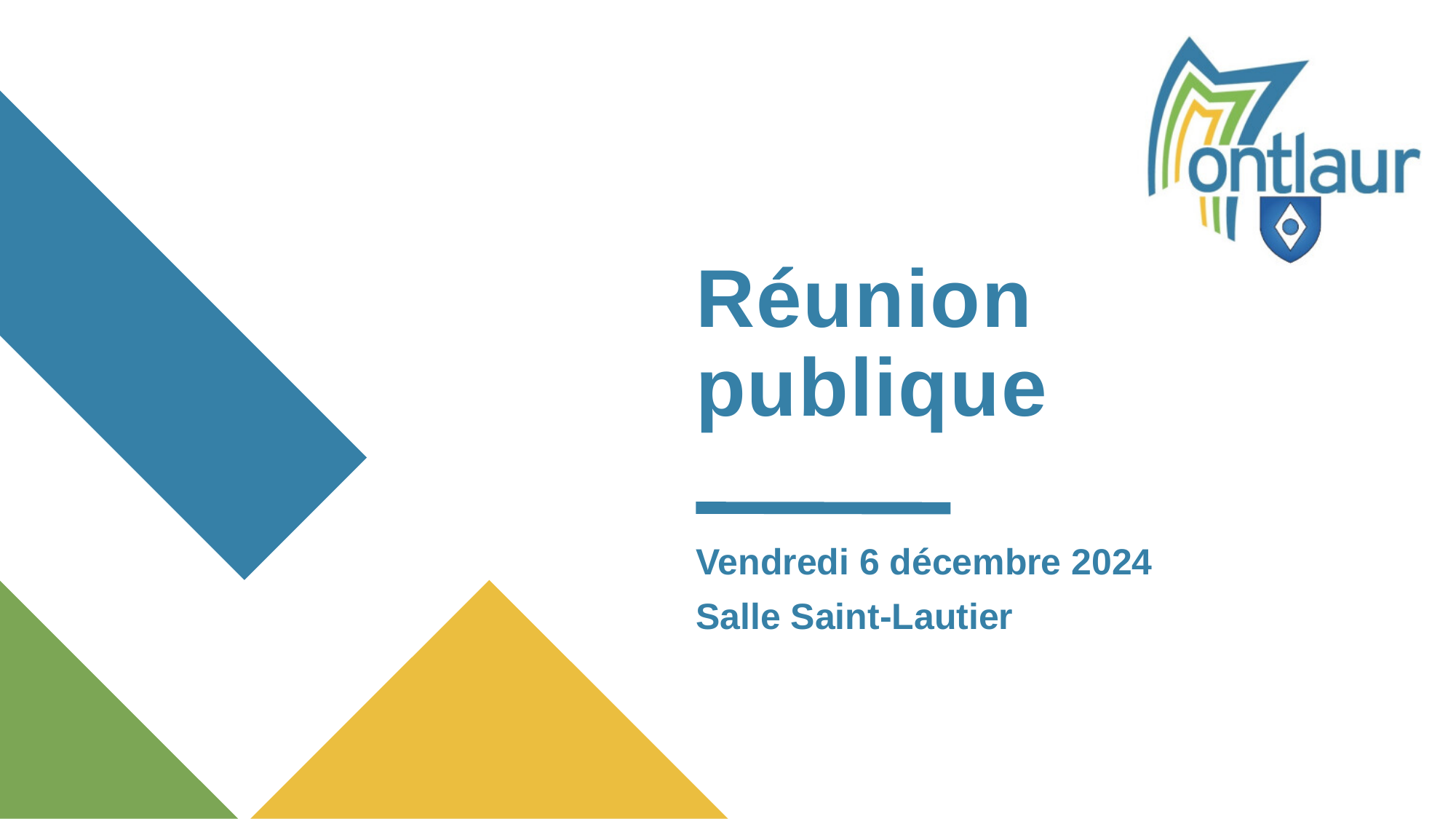

# Réunion publique
Vendredi 6 décembre 2024
Salle Saint-Lautier